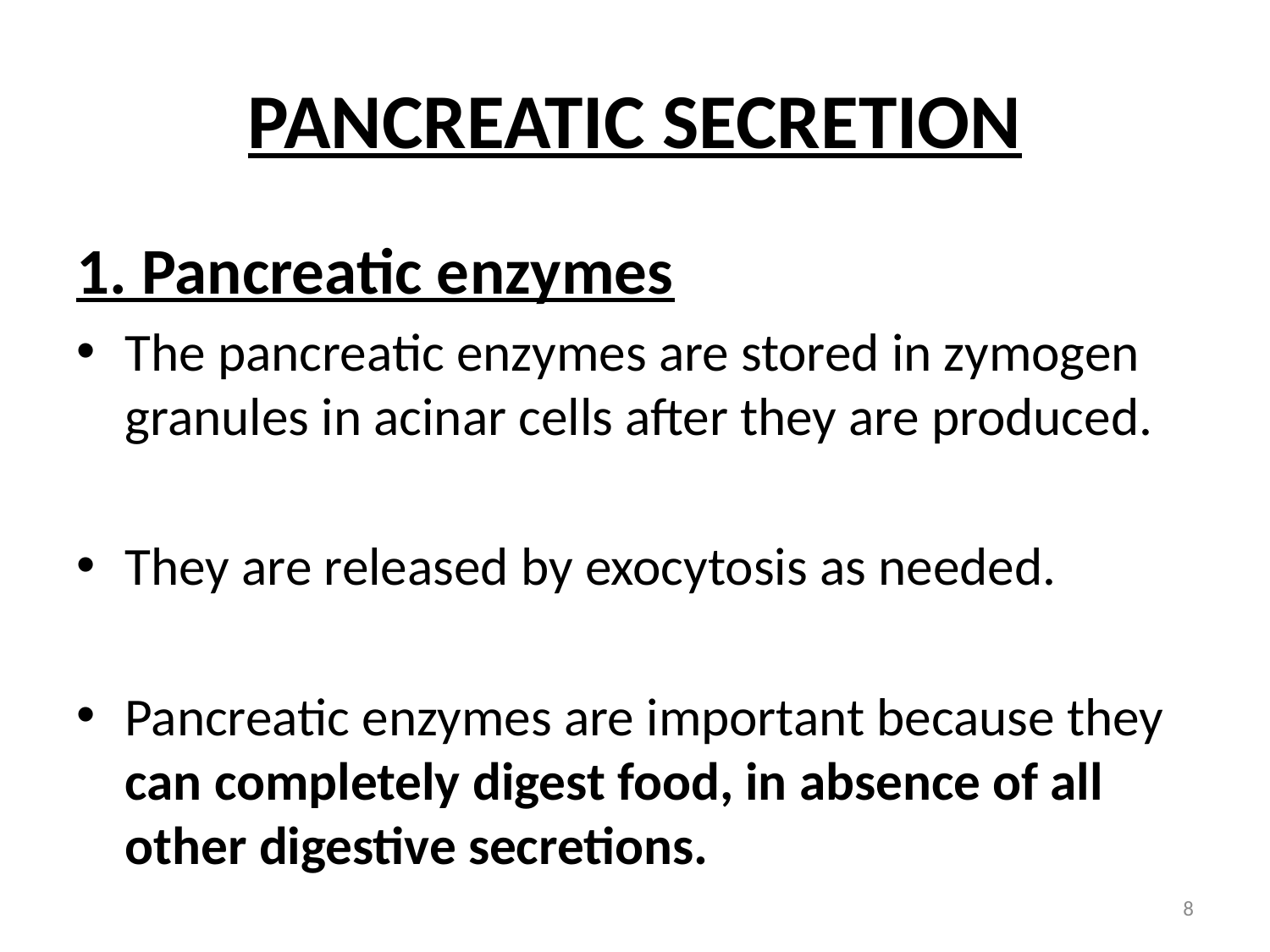

# PANCREATIC SECRETION
1. Pancreatic enzymes
The pancreatic enzymes are stored in zymogen granules in acinar cells after they are produced.

They are released by exocytosis as needed.

Pancreatic enzymes are important because they can completely digest food, in absence of all other digestive secretions.

8